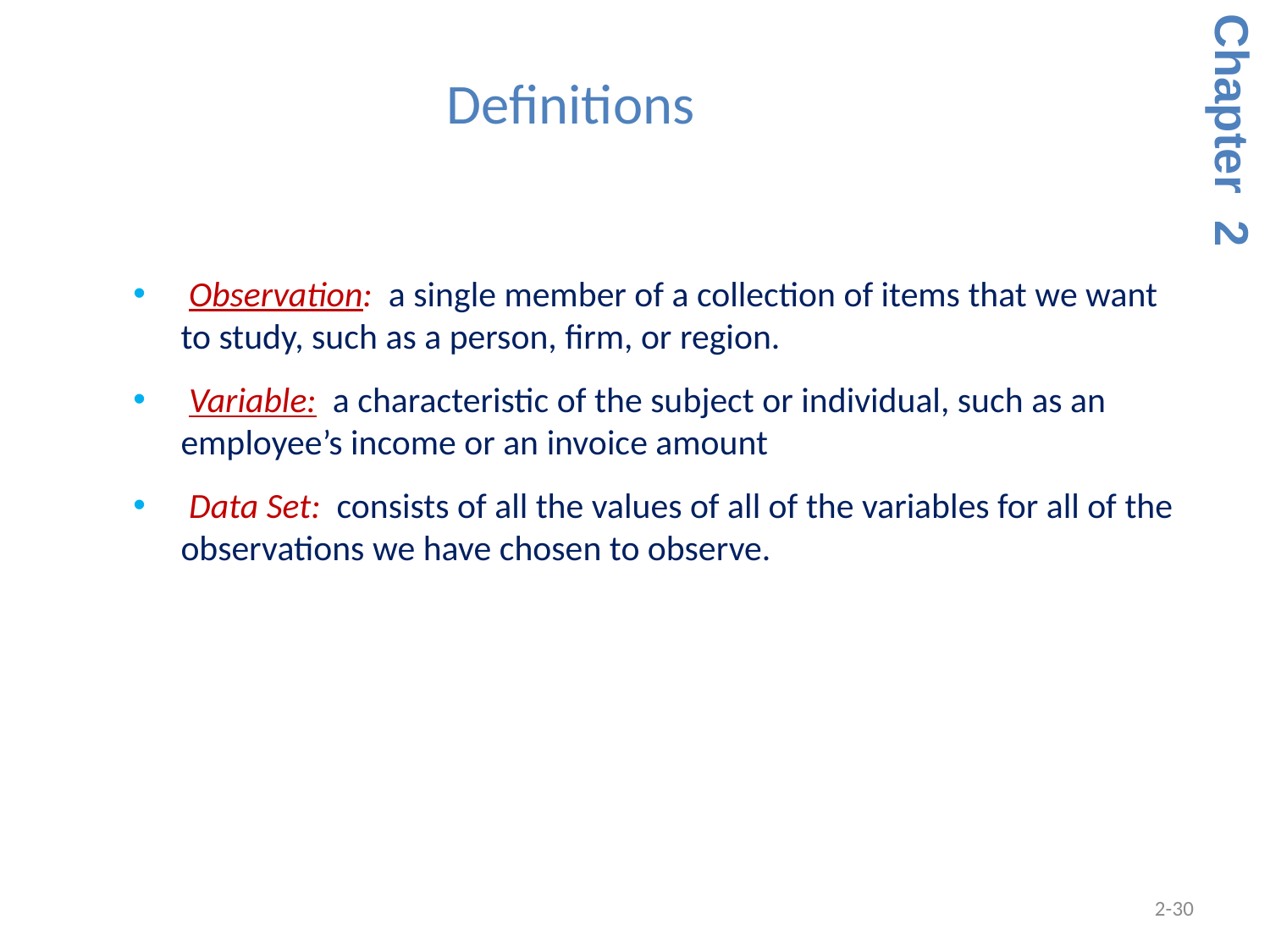

Definitions
Chapter  2
 Observation:  a single member of a collection of items that we want to study, such as a person, firm, or region.
 Variable:  a characteristic of the subject or individual, such as an employee’s income or an invoice amount
 Data Set:  consists of all the values of all of the variables for all of the observations we have chosen to observe.

2-30